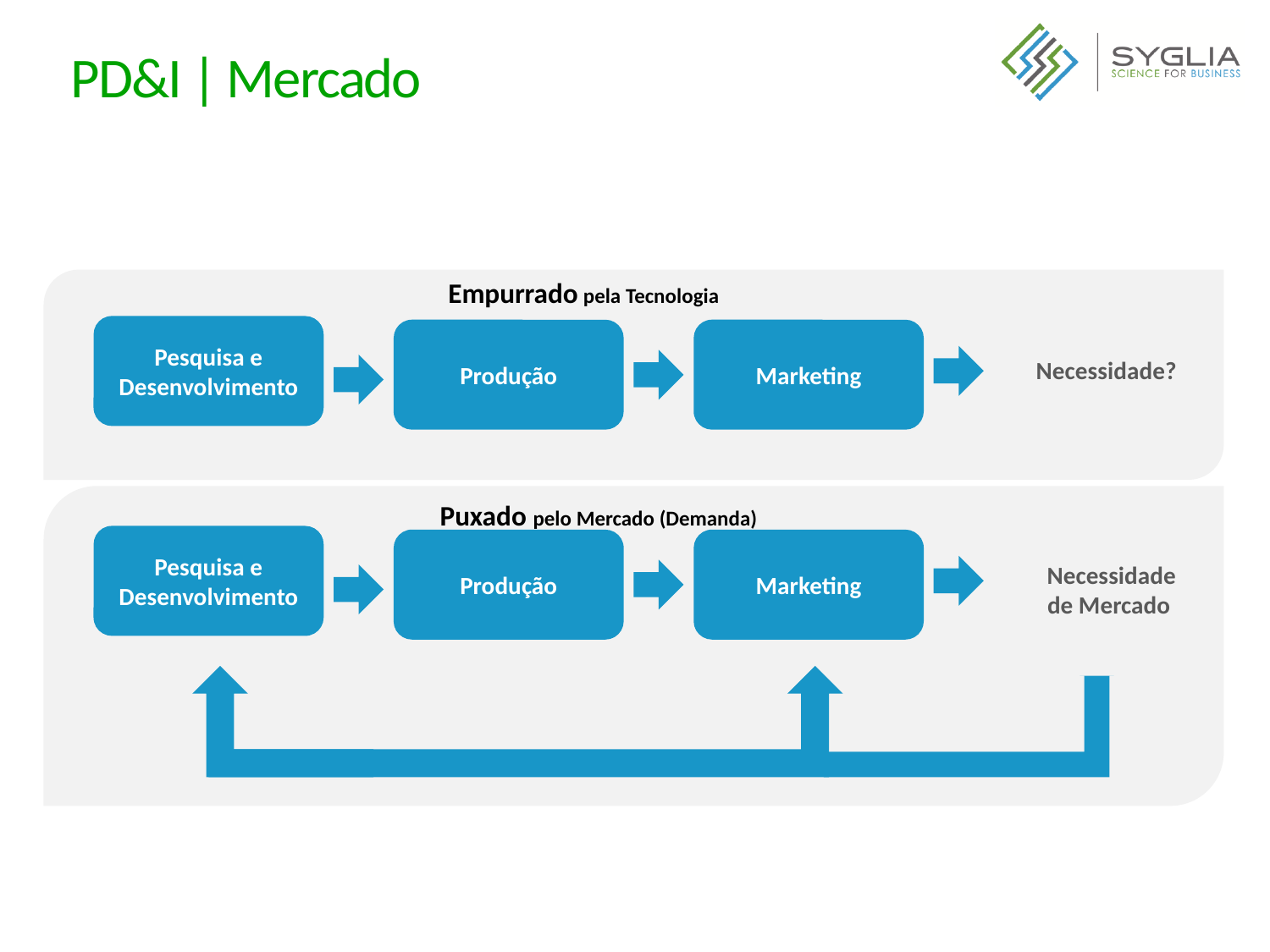

# PD&I | Mercado
Empurrado pela Tecnologia

Pesquisa e Desenvolvimento
Produção
Marketing

Necessidade?

Puxado pelo Mercado (Demanda)
Pesquisa e Desenvolvimento
Produção
Marketing
Necessidade de Mercado